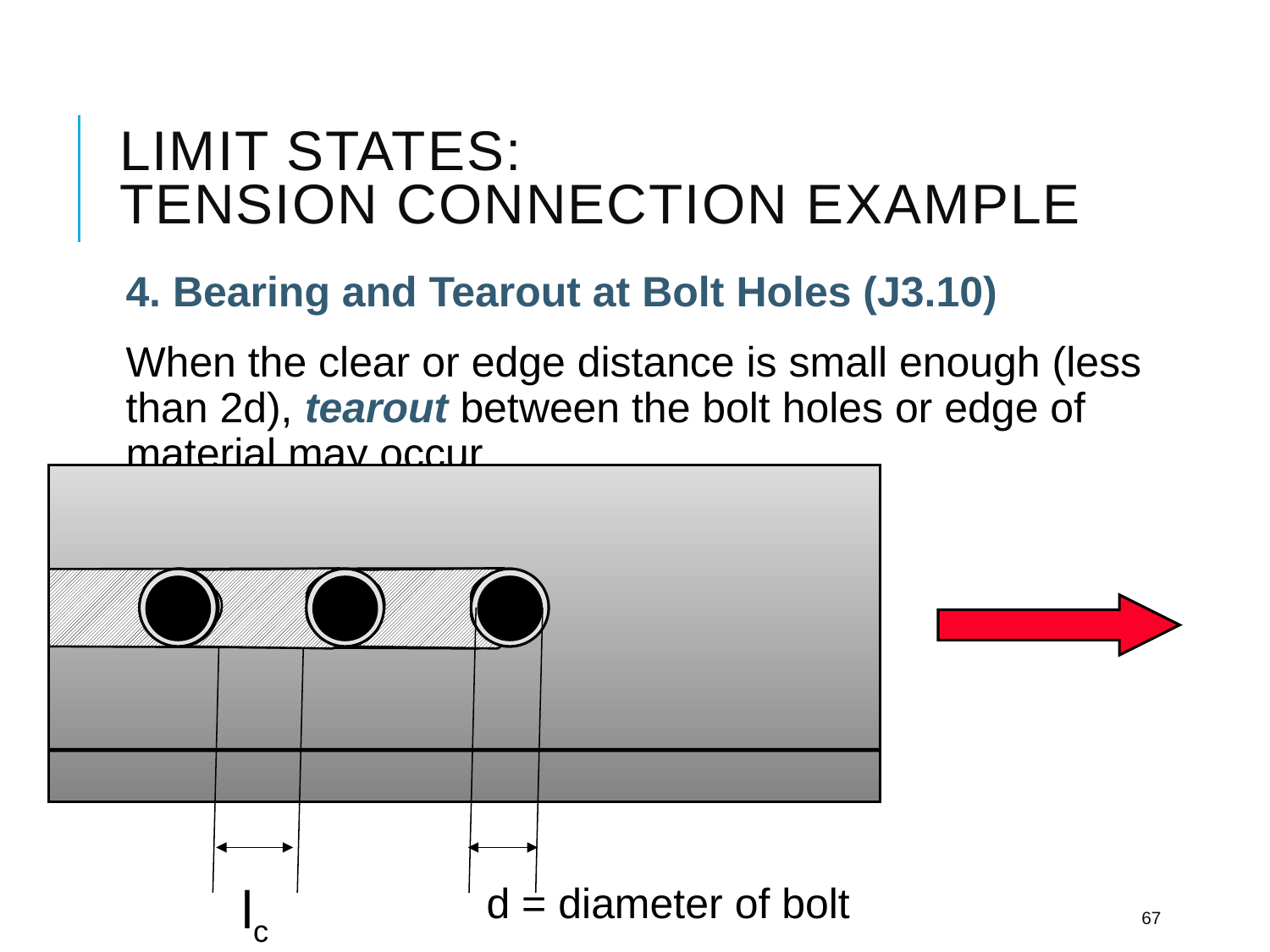

# Limit states: Tension connection example
4. Bearing and Tearout at Bolt Holes (J3.10)
When the clear or edge distance is small enough (less than 2d), tearout between the bolt holes or edge of material may occur

lc
d = diameter of bolt
67